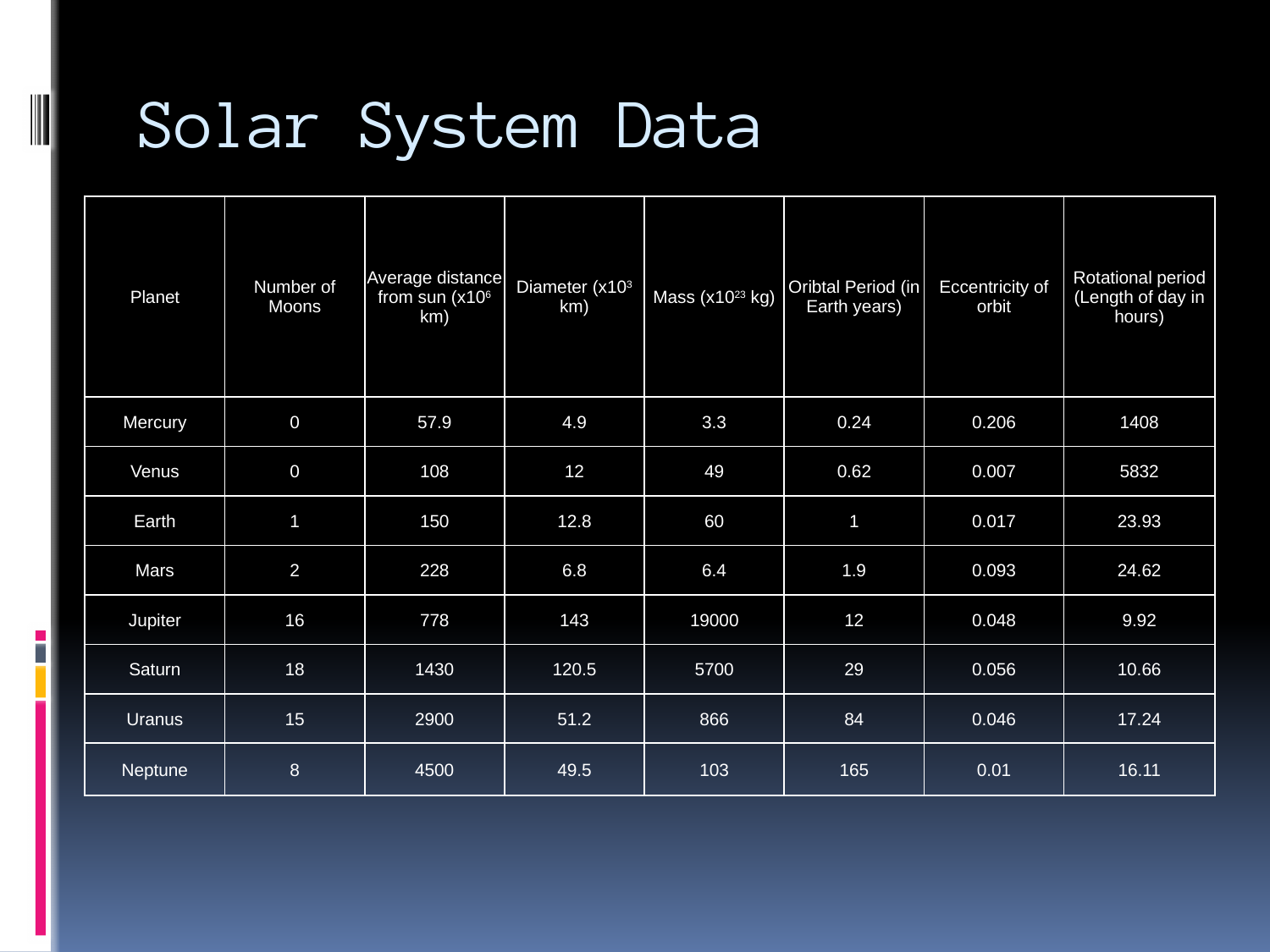

# Solar System Data
| Planet | Number of Moons | Average distance from sun (x106 km) | Diameter (x103 km) | Mass (x1023 kg) | Oribtal Period (in Earth years) | Eccentricity of orbit | Rotational period (Length of day in hours) |
| --- | --- | --- | --- | --- | --- | --- | --- |
| Mercury | 0 | 57.9 | 4.9 | 3.3 | 0.24 | 0.206 | 1408 |
| Venus | 0 | 108 | 12 | 49 | 0.62 | 0.007 | 5832 |
| Earth | 1 | 150 | 12.8 | 60 | 1 | 0.017 | 23.93 |
| Mars | 2 | 228 | 6.8 | 6.4 | 1.9 | 0.093 | 24.62 |
| Jupiter | 16 | 778 | 143 | 19000 | 12 | 0.048 | 9.92 |
| Saturn | 18 | 1430 | 120.5 | 5700 | 29 | 0.056 | 10.66 |
| Uranus | 15 | 2900 | 51.2 | 866 | 84 | 0.046 | 17.24 |
| Neptune | 8 | 4500 | 49.5 | 103 | 165 | 0.01 | 16.11 |